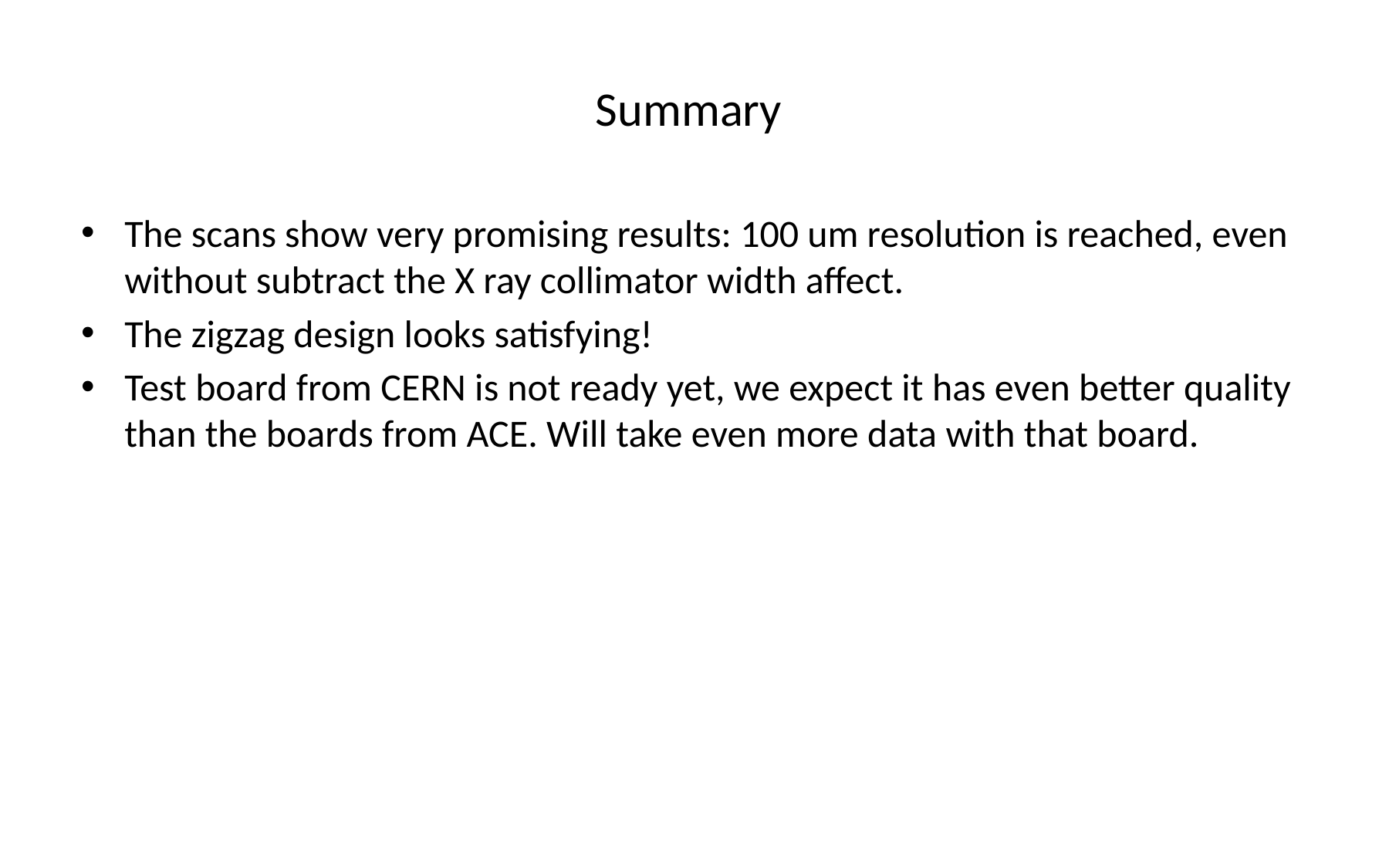

# Summary
The scans show very promising results: 100 um resolution is reached, even without subtract the X ray collimator width affect.
The zigzag design looks satisfying!
Test board from CERN is not ready yet, we expect it has even better quality than the boards from ACE. Will take even more data with that board.